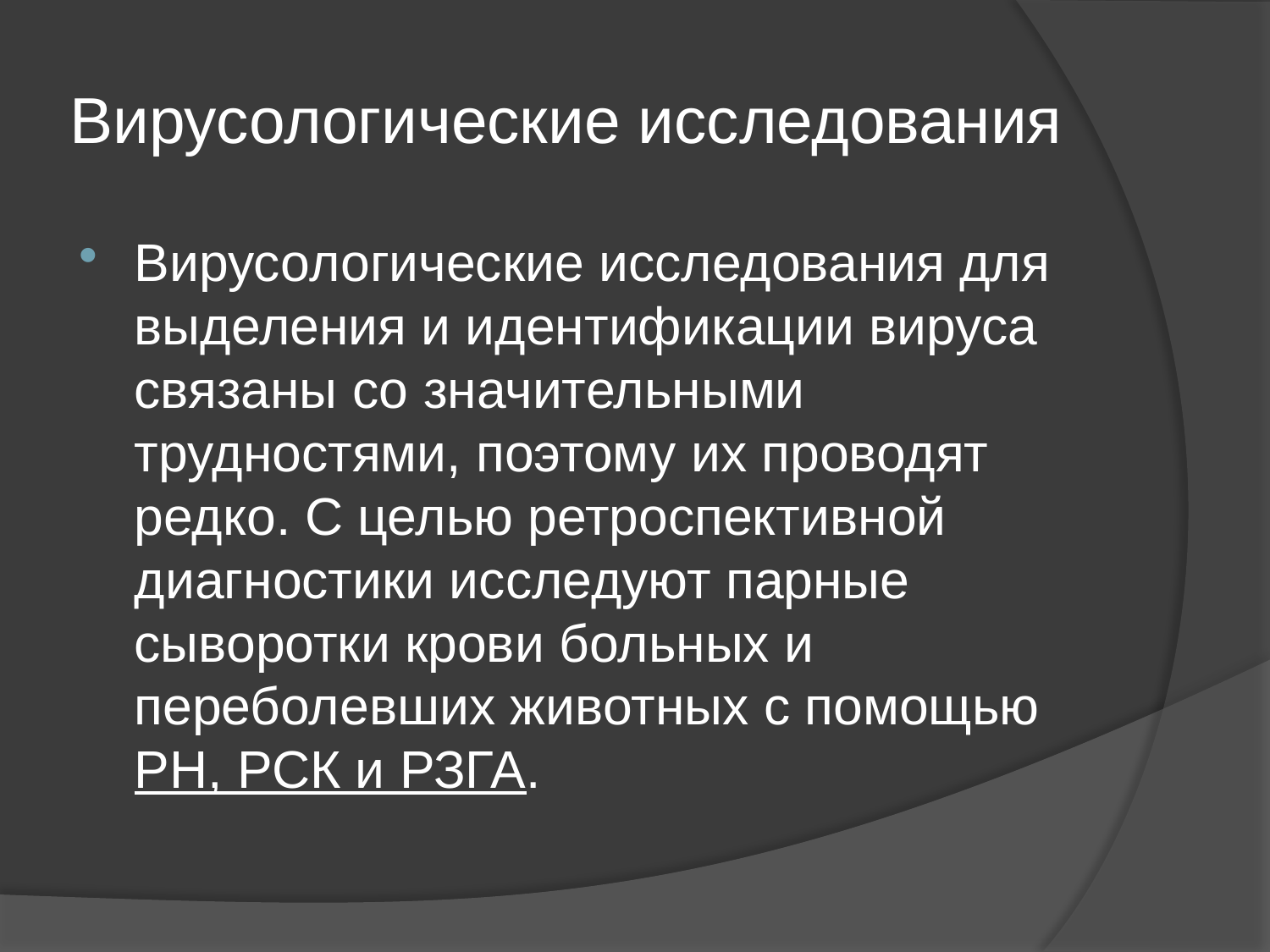

# Вирусологические исследования
Вирусологические исследования для выделения и идентификации вируса связаны со значительными трудностями, поэтому их проводят редко. С целью ретроспективной диагностики исследуют парные сыворотки крови больных и переболевших животных с помощью РН, РСК и РЗГА.